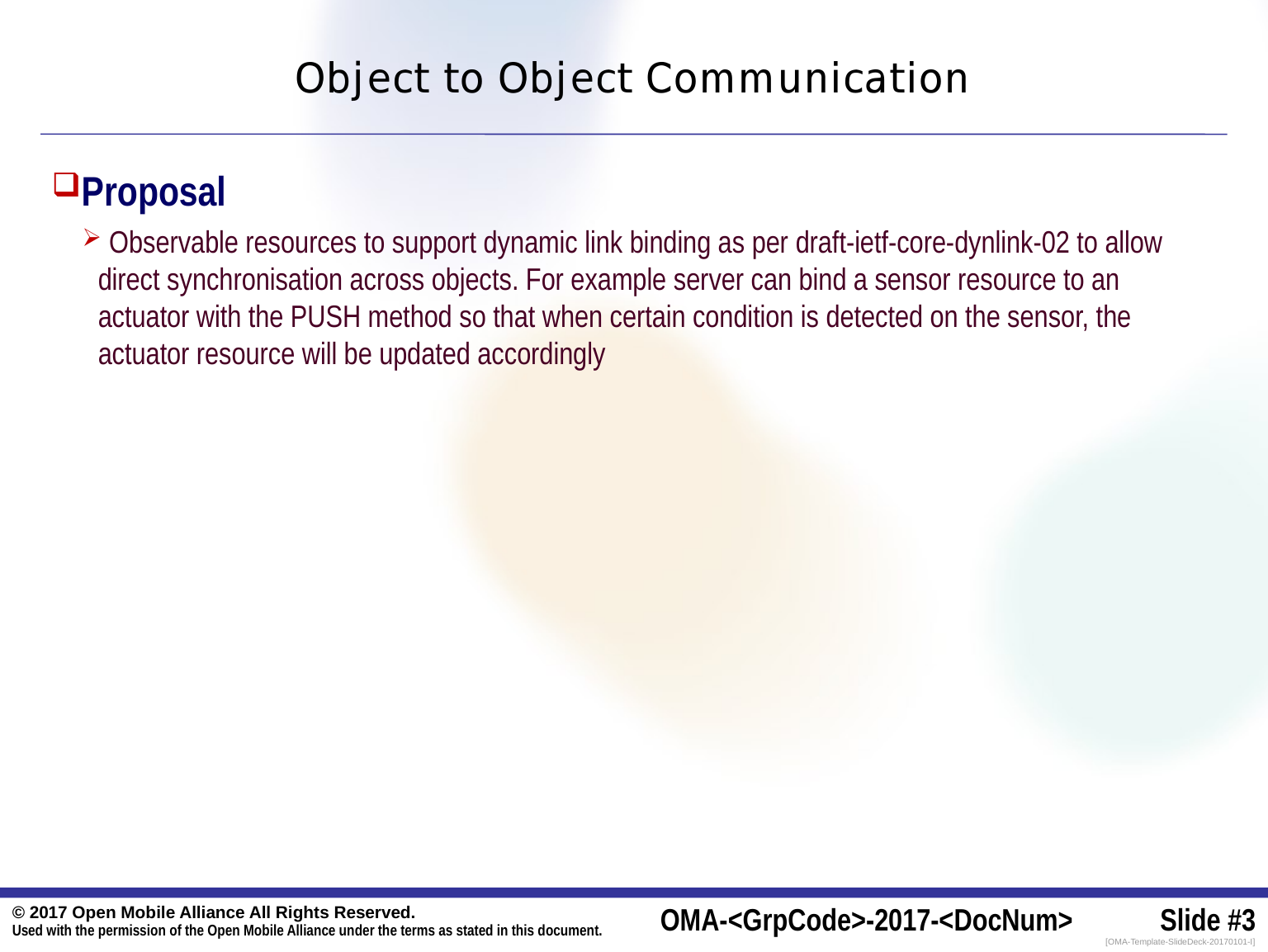

# Object to Object Communication
Proposal
 Observable resources to support dynamic link binding as per draft-ietf-core-dynlink-02 to allow direct synchronisation across objects. For example server can bind a sensor resource to an actuator with the PUSH method so that when certain condition is detected on the sensor, the actuator resource will be updated accordingly